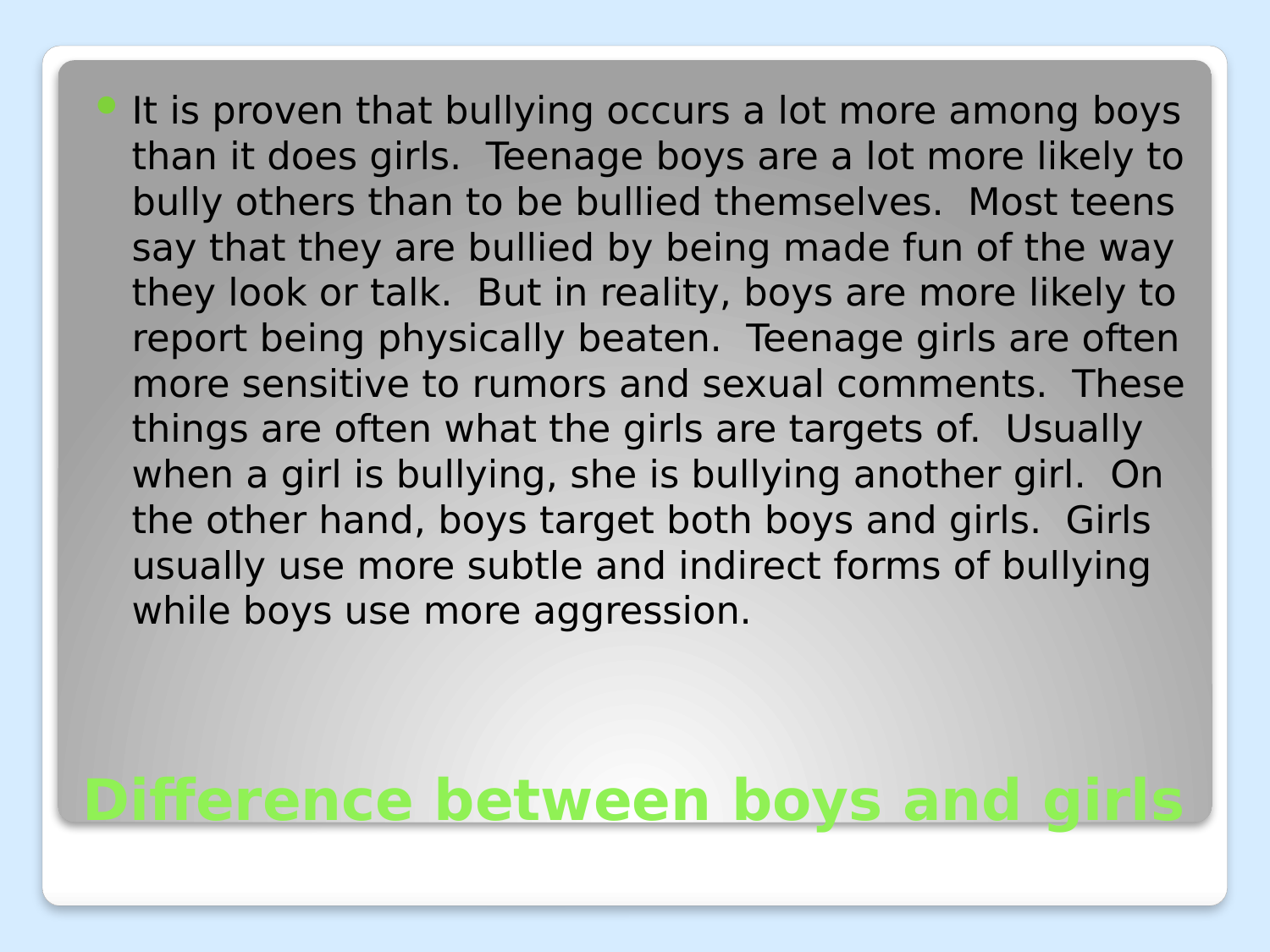

It is proven that bullying occurs a lot more among boys than it does girls.  Teenage boys are a lot more likely to bully others than to be bullied themselves.  Most teens say that they are bullied by being made fun of the way they look or talk.  But in reality, boys are more likely to report being physically beaten.  Teenage girls are often more sensitive to rumors and sexual comments.  These things are often what the girls are targets of.  Usually when a girl is bullying, she is bullying another girl.  On the other hand, boys target both boys and girls.  Girls usually use more subtle and indirect forms of bullying while boys use more aggression.

# Difference between boys and girls